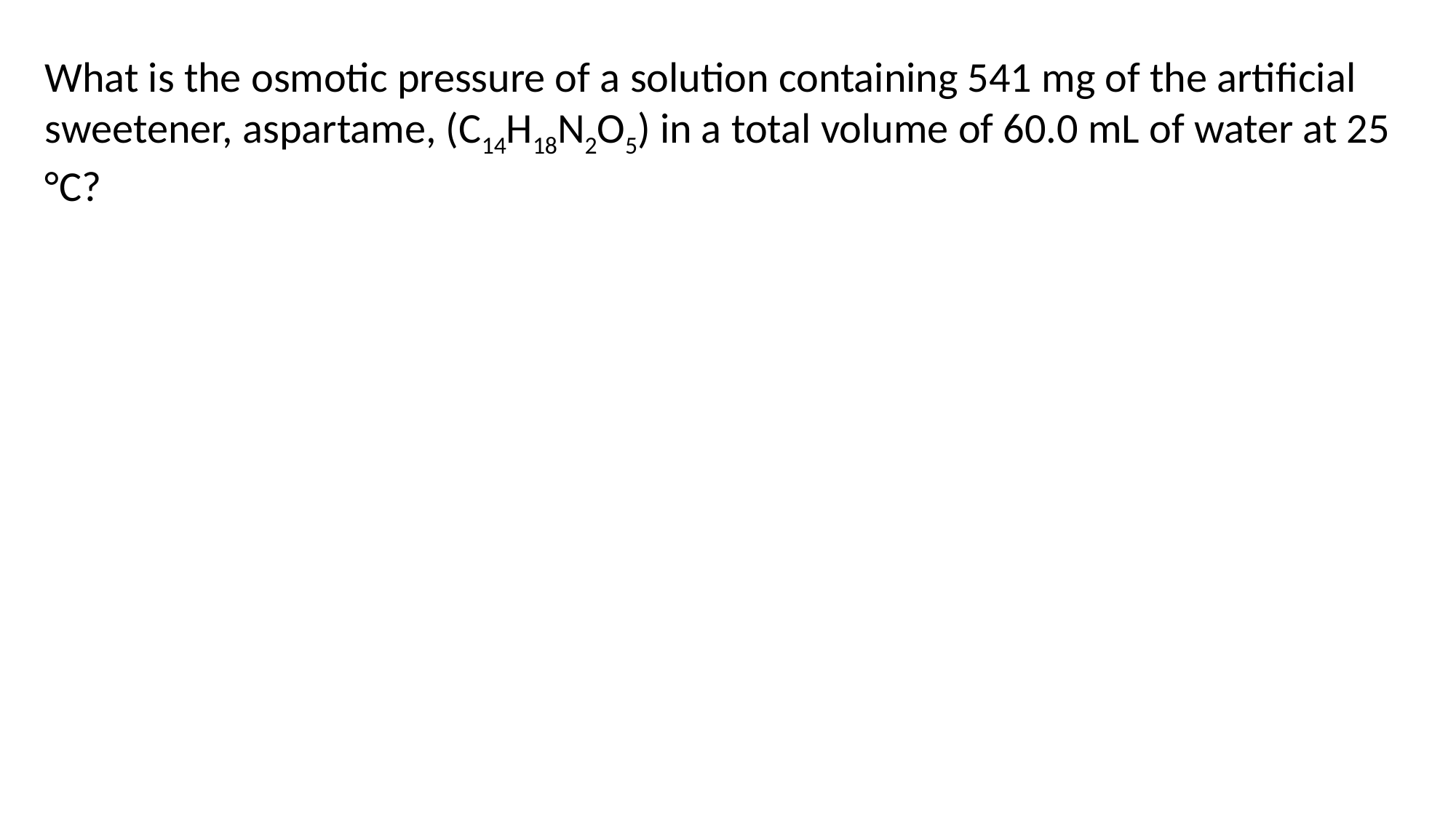

What is the osmotic pressure of a solution containing 541 mg of the artificial sweetener, aspartame, (C14H18N2O5) in a total volume of 60.0 mL of water at 25 °C?